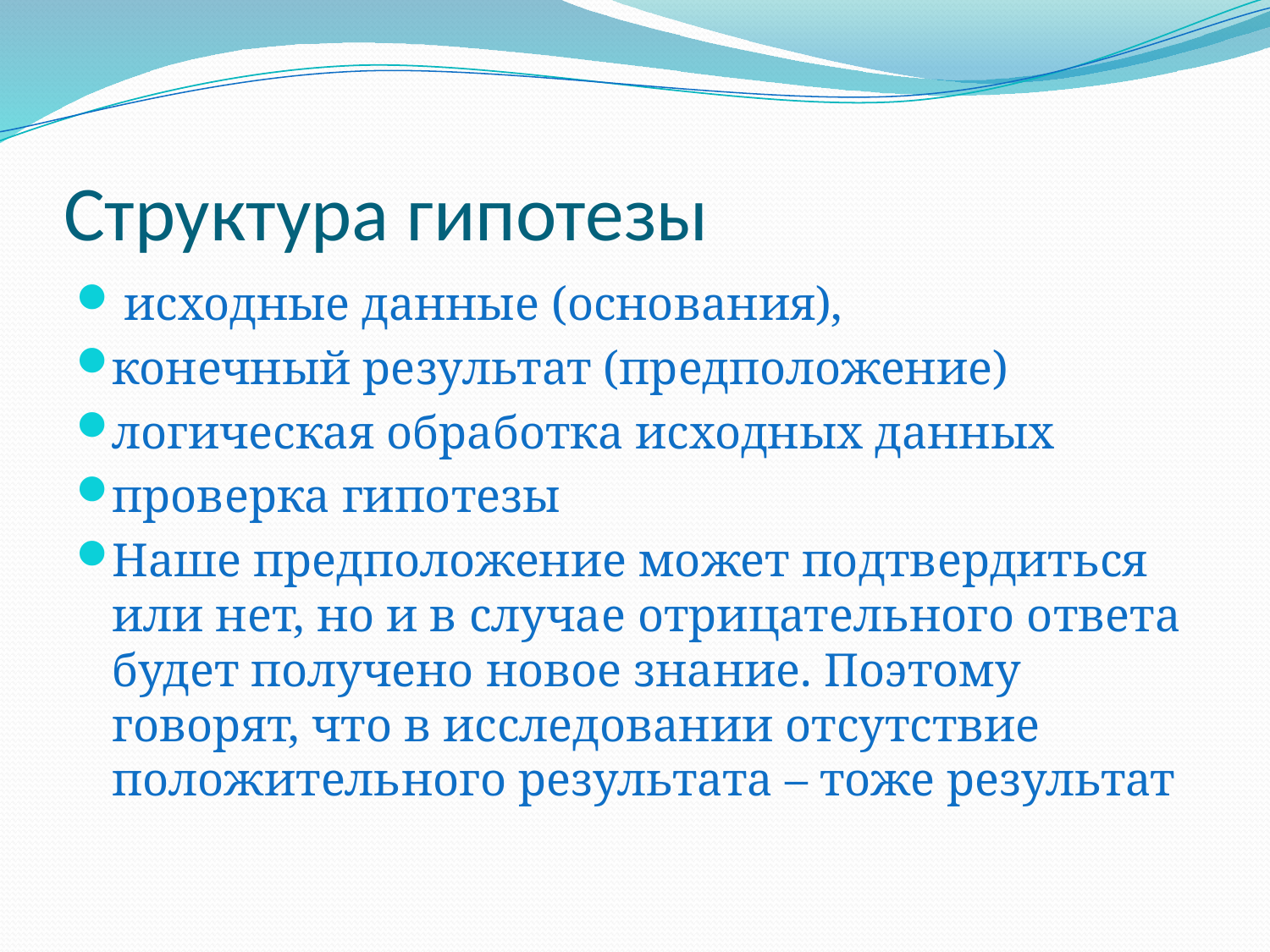

# Структура гипотезы
 исходные данные (основания),
конечный результат (предположение)
логическая обработка исходных данных
проверка гипотезы
Наше предположение может подтвердиться или нет, но и в случае отрицательного ответа будет получено новое знание. Поэтому говорят, что в исследовании отсутствие положительного результата – тоже результат